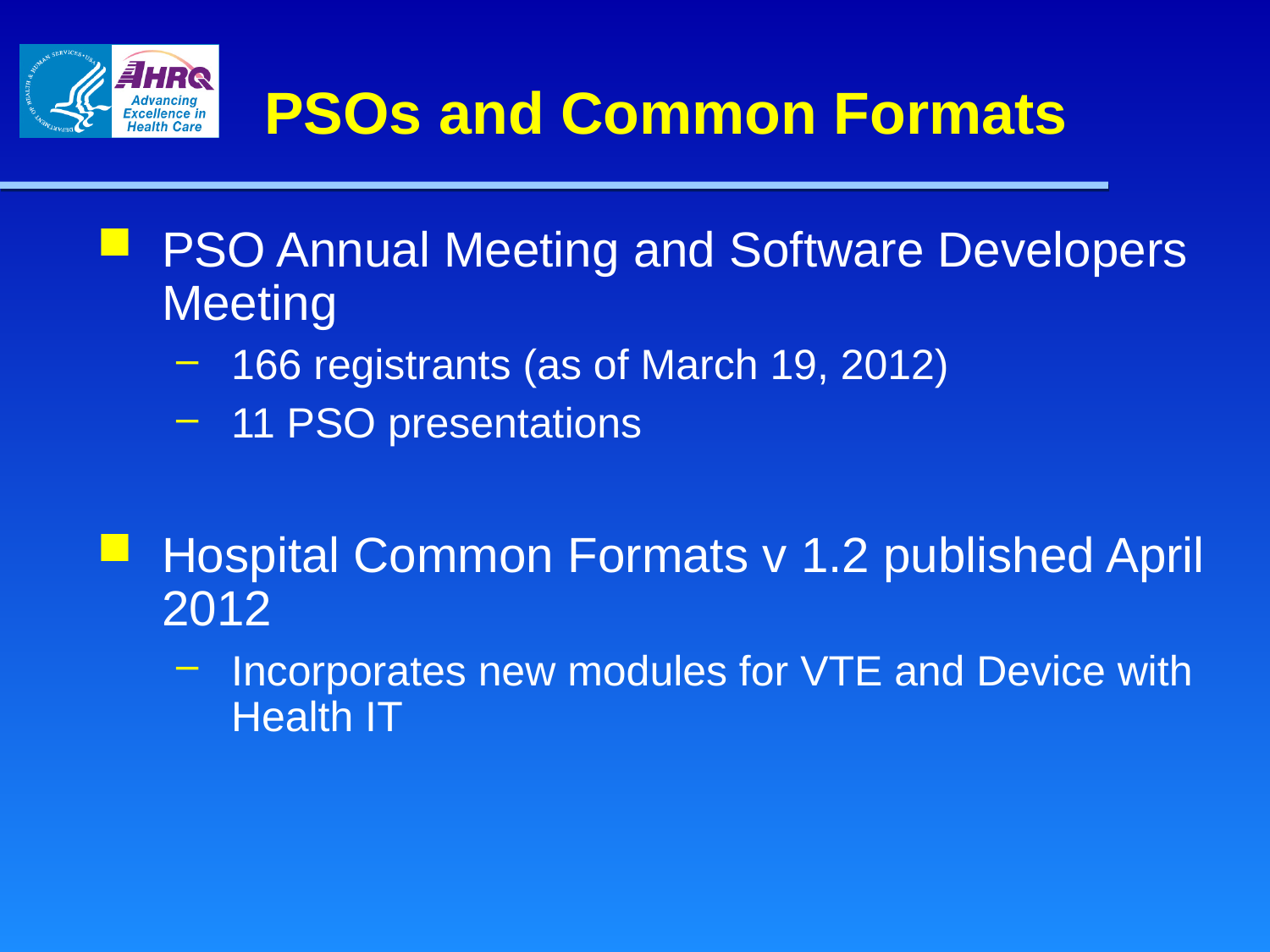

# PSOs and Common Formats
PSO Annual Meeting and Software Developers Meeting
166 registrants (as of March 19, 2012)
11 PSO presentations

Hospital Common Formats v 1.2 published April 2012
Incorporates new modules for VTE and Device with Health IT